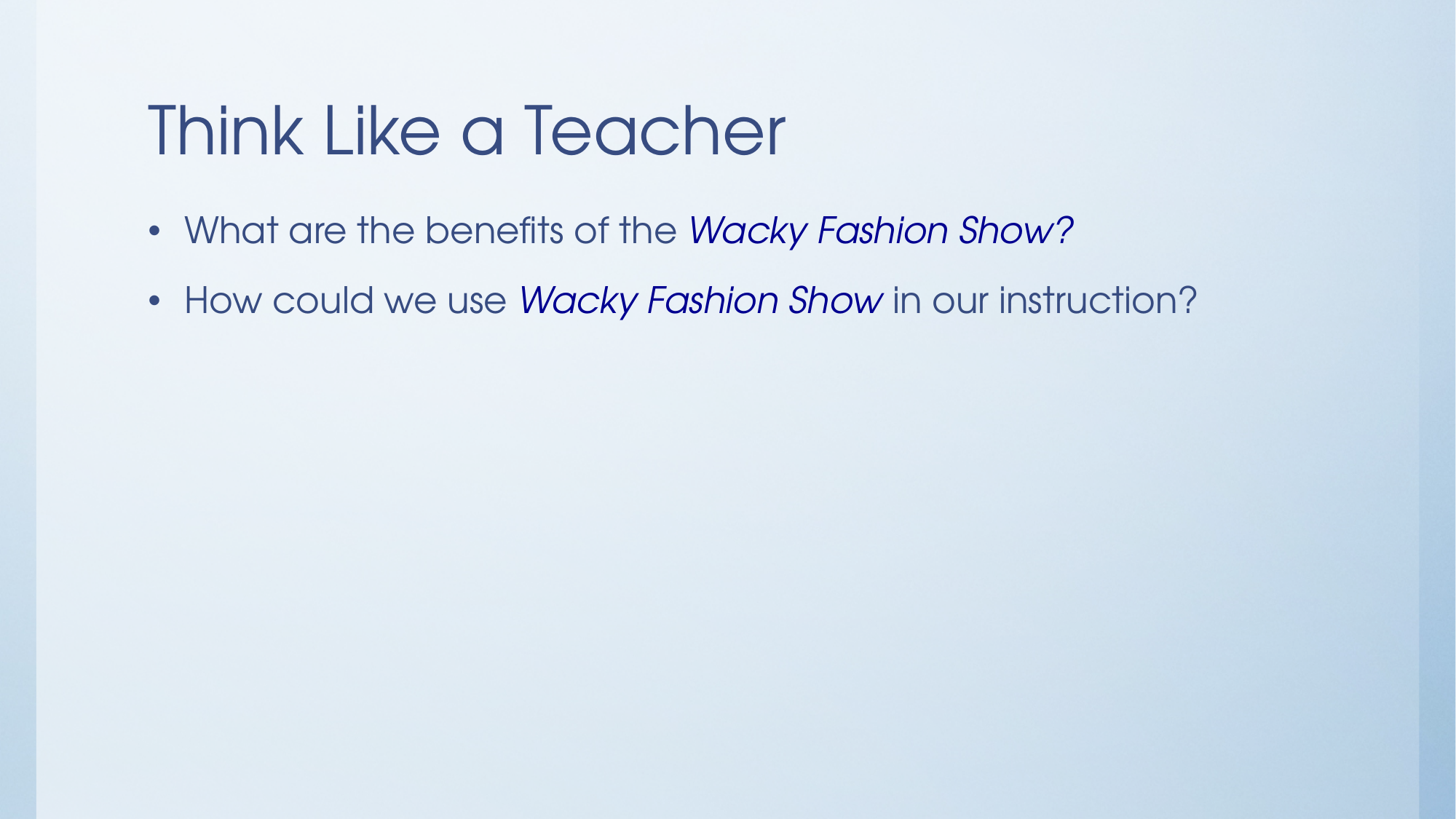

# Think Like a Teacher
What are the benefits of the Wacky Fashion Show?
How could we use Wacky Fashion Show in our instruction?